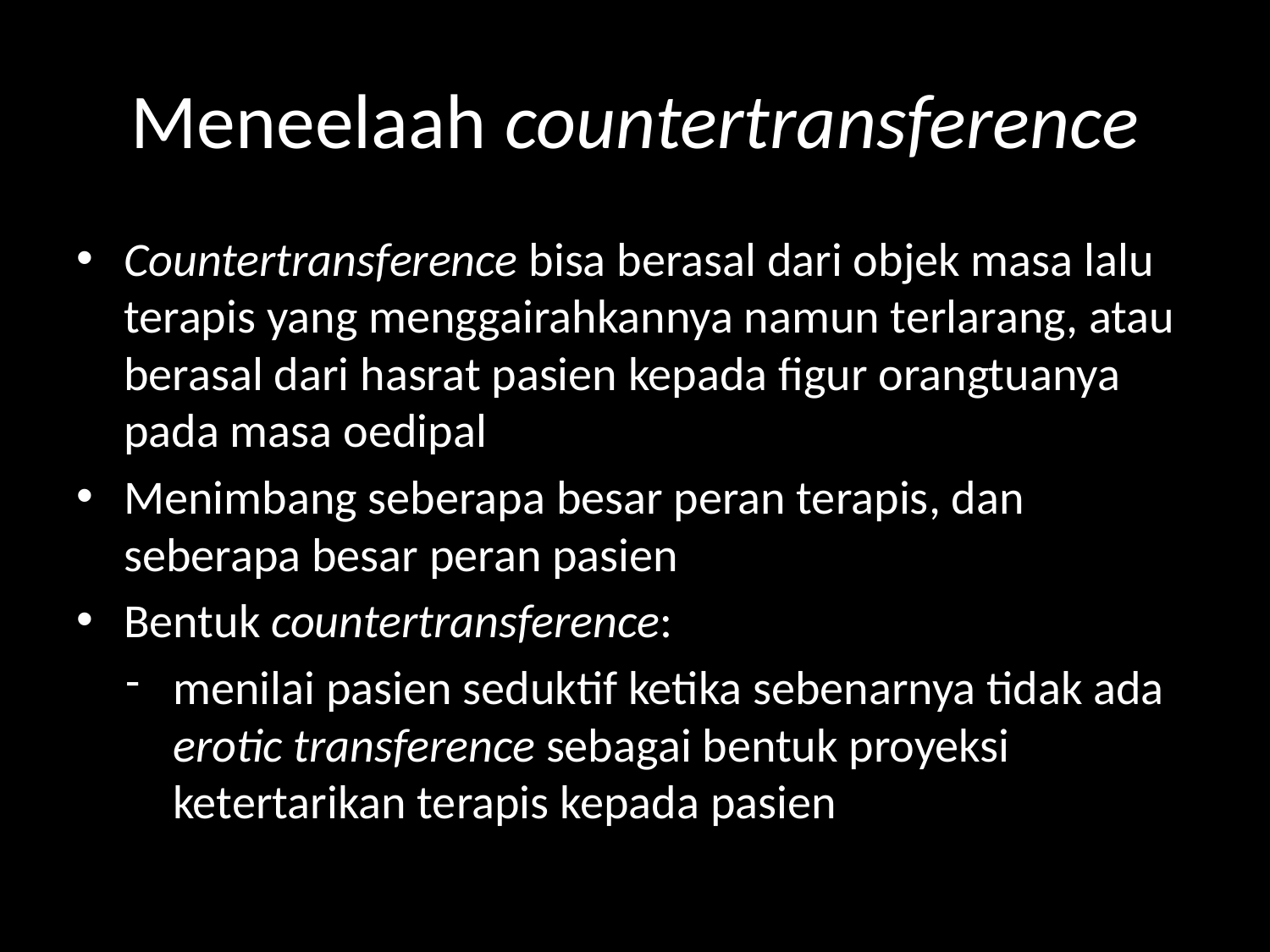

# Meneelaah countertransference
Countertransference bisa berasal dari objek masa lalu terapis yang menggairahkannya namun terlarang, atau berasal dari hasrat pasien kepada figur orangtuanya pada masa oedipal
Menimbang seberapa besar peran terapis, dan seberapa besar peran pasien
Bentuk countertransference:
menilai pasien seduktif ketika sebenarnya tidak ada erotic transference sebagai bentuk proyeksi ketertarikan terapis kepada pasien